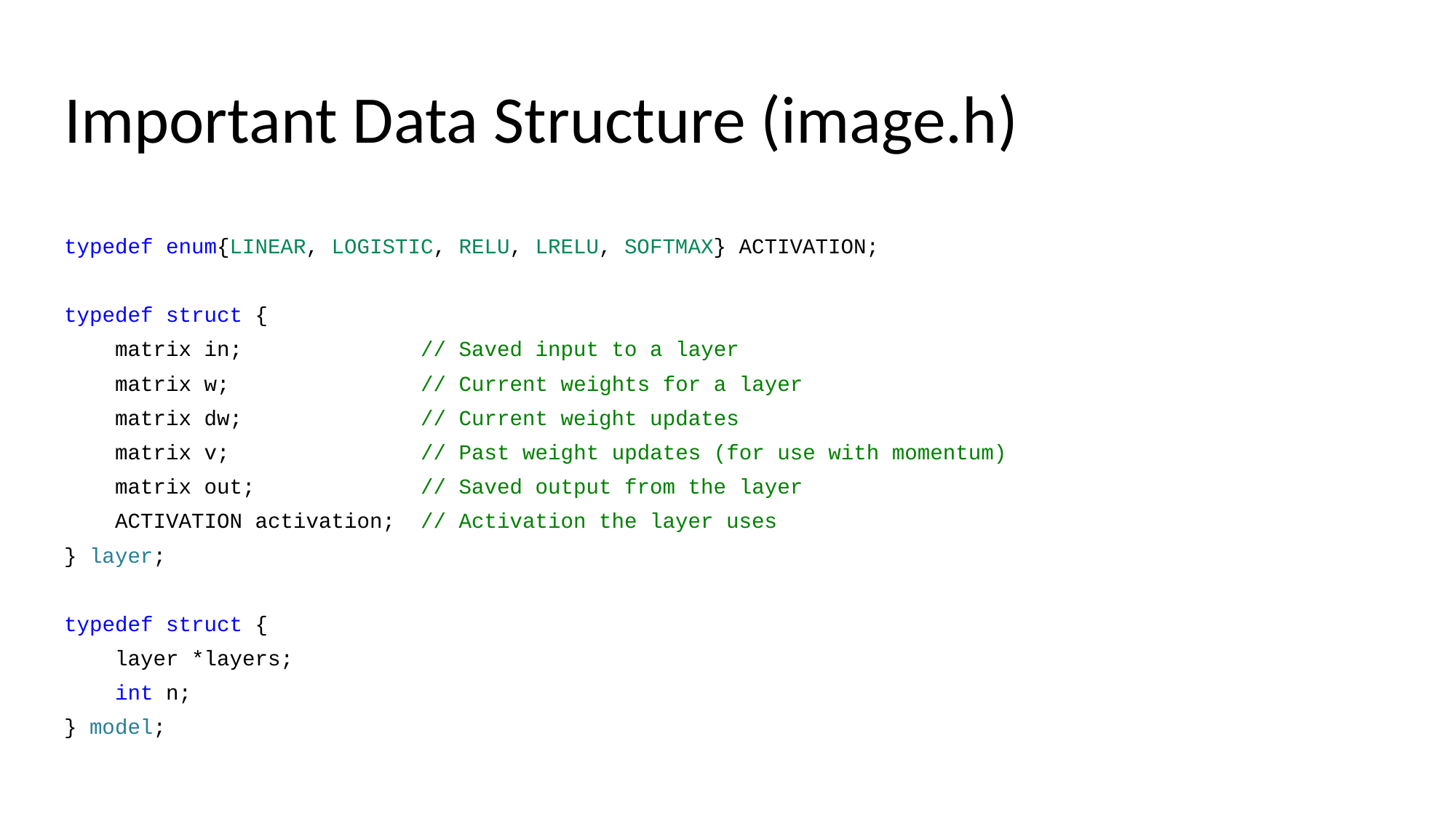

# Important Data Structure (image.h)

typedef enum{LINEAR, LOGISTIC, RELU, LRELU, SOFTMAX} ACTIVATION;

typedef struct {
    matrix in;              // Saved input to a layer
    matrix w;               // Current weights for a layer
    matrix dw;              // Current weight updates
    matrix v;               // Past weight updates (for use with momentum)
    matrix out;             // Saved output from the layer
    ACTIVATION activation;  // Activation the layer uses
} layer;

typedef struct {
    layer *layers;
    int n;
} model;